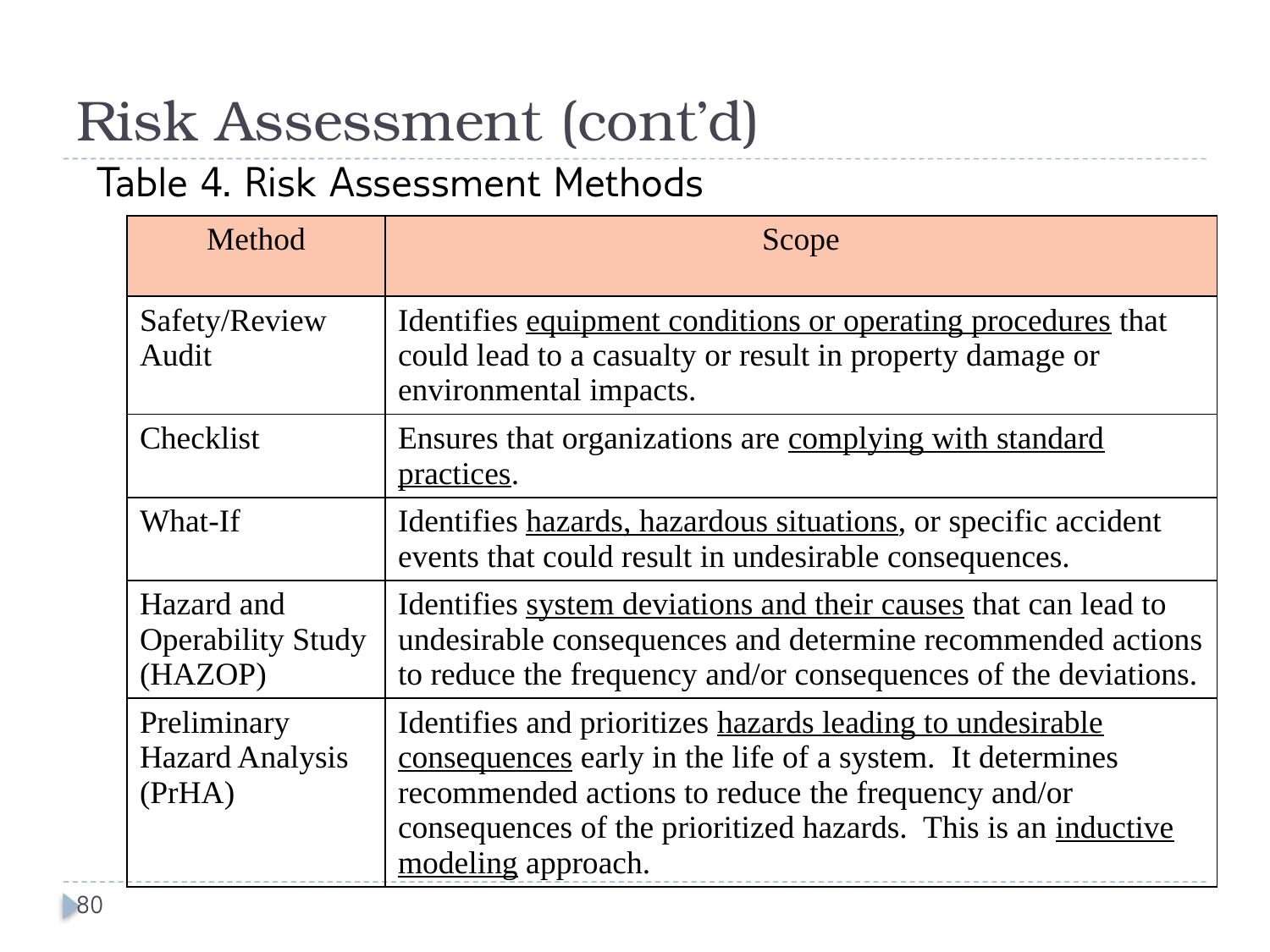

# Risk Assessment (cont’d)
Table 4. Risk Assessment Methods
| Method | Scope |
| --- | --- |
| Safety/Review Audit | Identifies equipment conditions or operating procedures that could lead to a casualty or result in property damage or environmental impacts. |
| Checklist | Ensures that organizations are complying with standard practices. |
| What-If | Identifies hazards, hazardous situations, or specific accident events that could result in undesirable consequences. |
| Hazard and Operability Study (HAZOP) | Identifies system deviations and their causes that can lead to undesirable consequences and determine recommended actions to reduce the frequency and/or consequences of the deviations. |
| Preliminary Hazard Analysis (PrHA) | Identifies and prioritizes hazards leading to undesirable consequences early in the life of a system. It determines recommended actions to reduce the frequency and/or consequences of the prioritized hazards. This is an inductive modeling approach. |
80